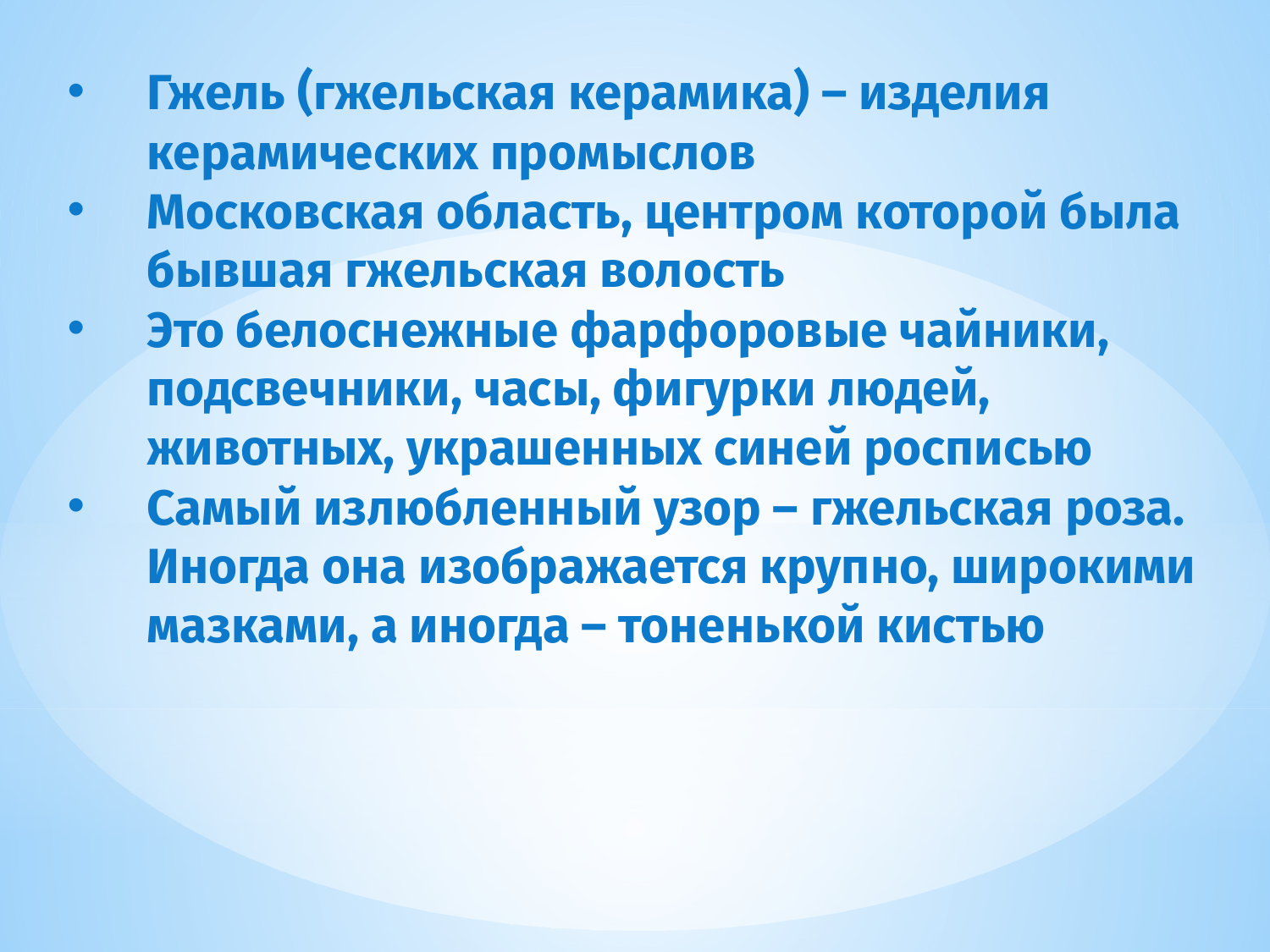

Гжель (гжельская керамика) – изделия керамических промыслов
Московская область, центром которой была бывшая гжельская волость
Это белоснежные фарфоровые чайники, подсвечники, часы, фигурки людей, животных, украшенных синей росписью
Самый излюбленный узор – гжельская роза. Иногда она изображается крупно, широкими мазками, а иногда – тоненькой кистью